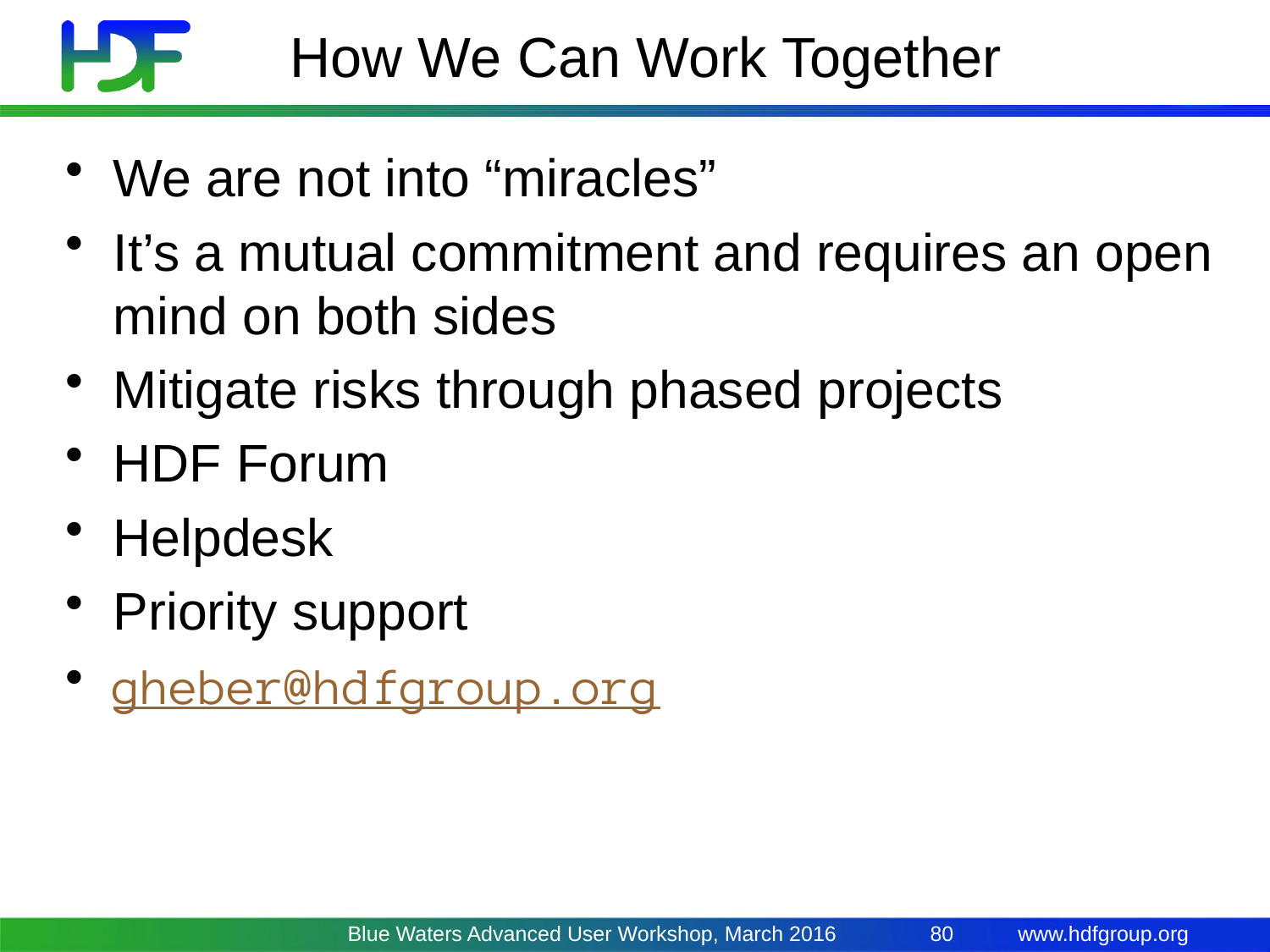

# How We Can Work Together
We are not into “miracles”
It’s a mutual commitment and requires an open mind on both sides
Mitigate risks through phased projects
HDF Forum
Helpdesk
Priority support
gheber@hdfgroup.org
Blue Waters Advanced User Workshop, March 2016
80